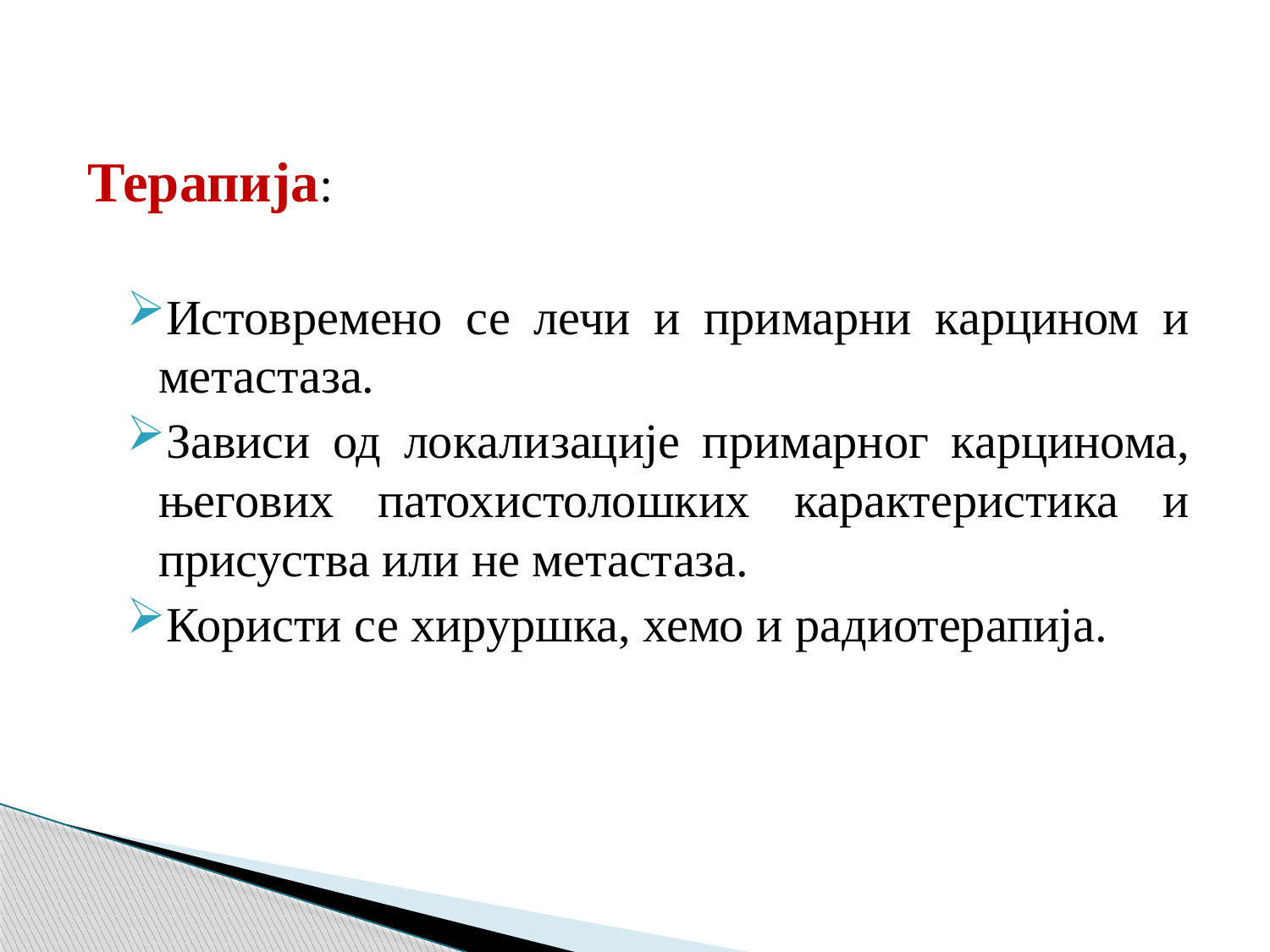

Терапија:

Истовремено се лечи и примарни карцином и метастаза.
Зависи од локализације примарног карцинома, његових патохистолошких карактеристика и присуства или не метастаза.
Користи се хируршка, хемо и радиотерапија.